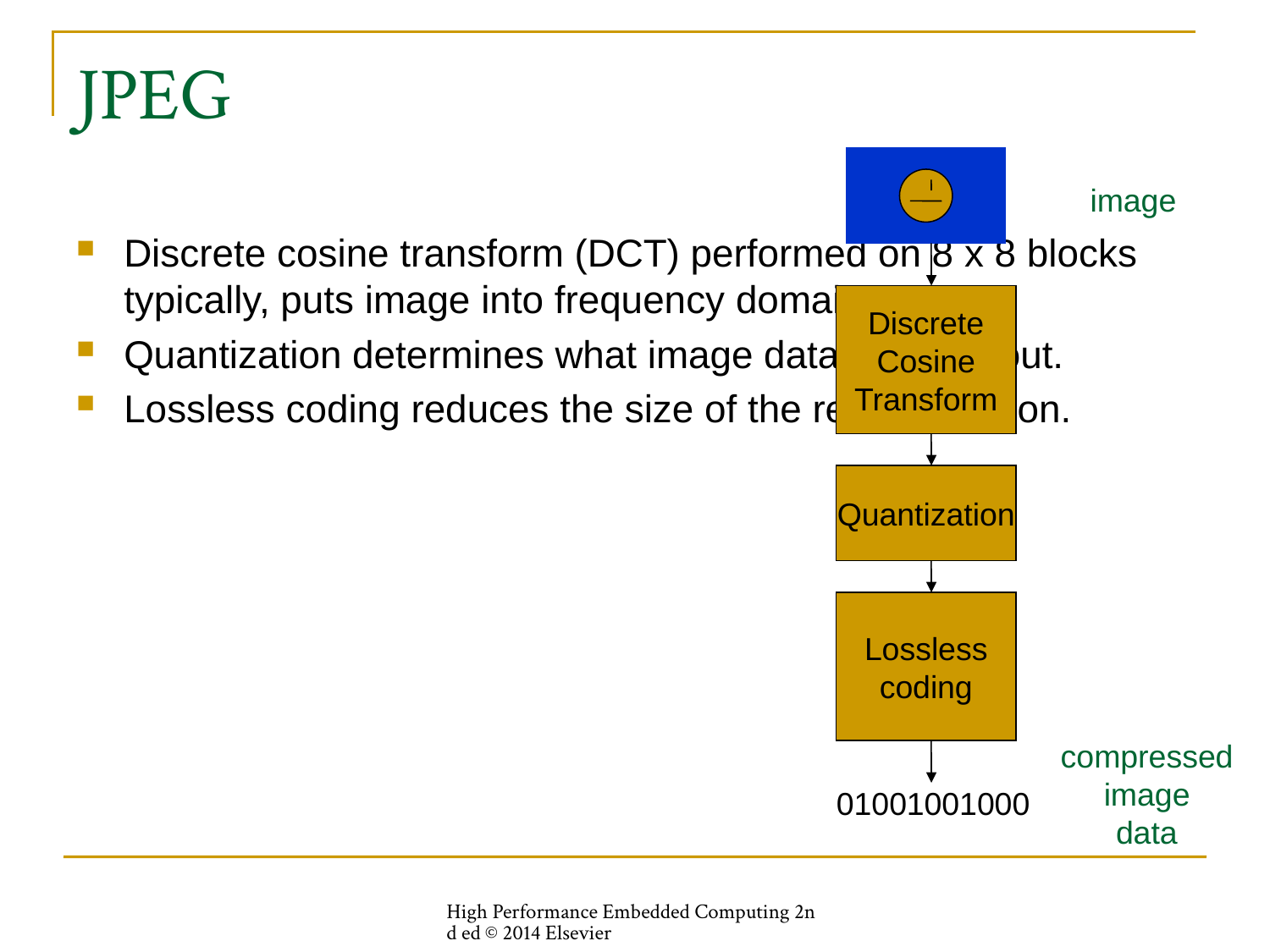

# JPEG

image

Discrete cosine transform (DCT) performed on 8 x 8 blocks typically, puts image into frequency domain.
Quantization determines what image data to throw out.
Lossless coding reduces the size of the representation.

Discrete
Cosine
Transform

Quantization

Lossless
coding
compressed
image
data

01001001000
High Performance Embedded Computing 2nd ed © 2014 Elsevier